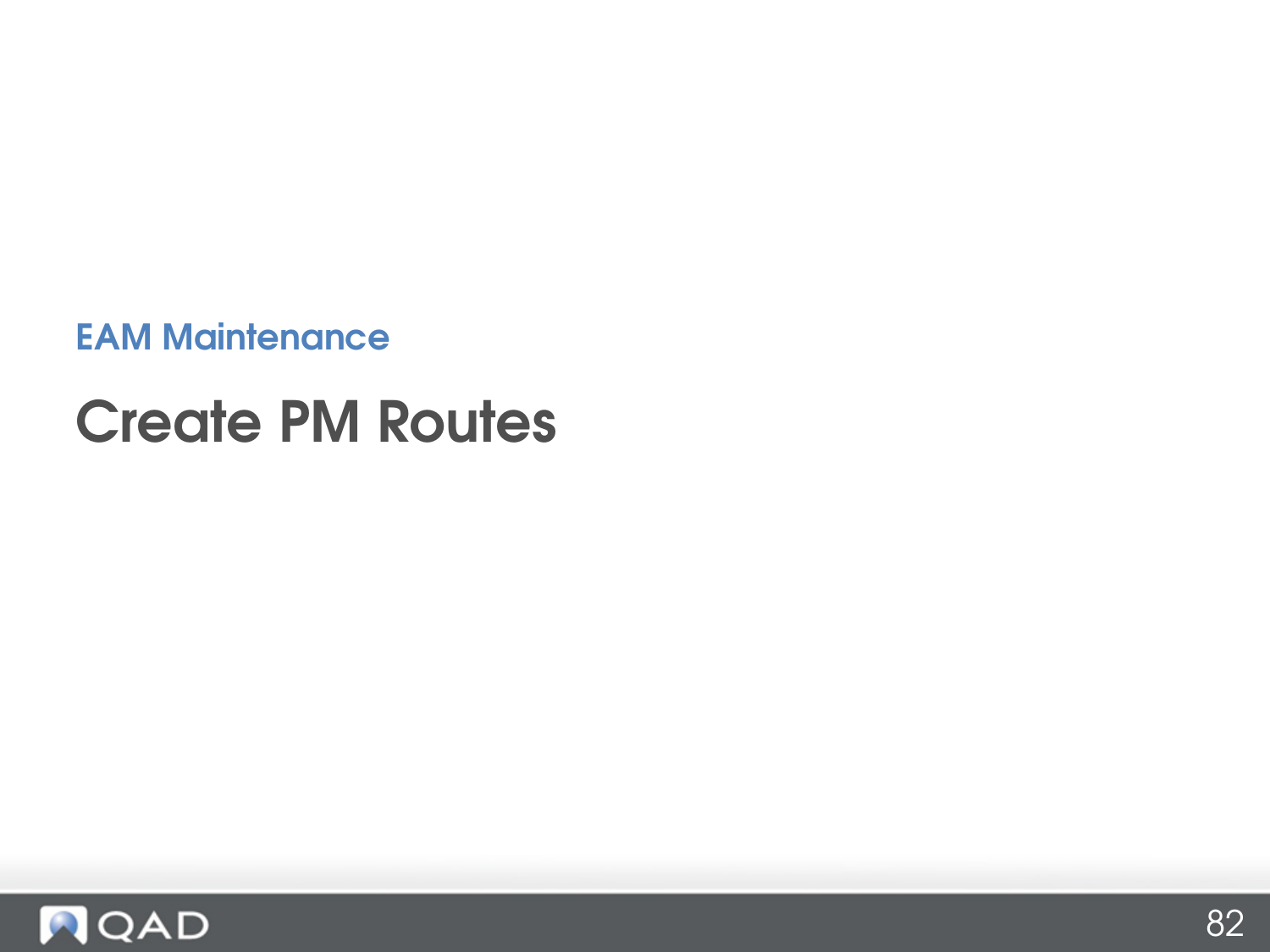

EAM Maintenance
# Create PM Routes

82